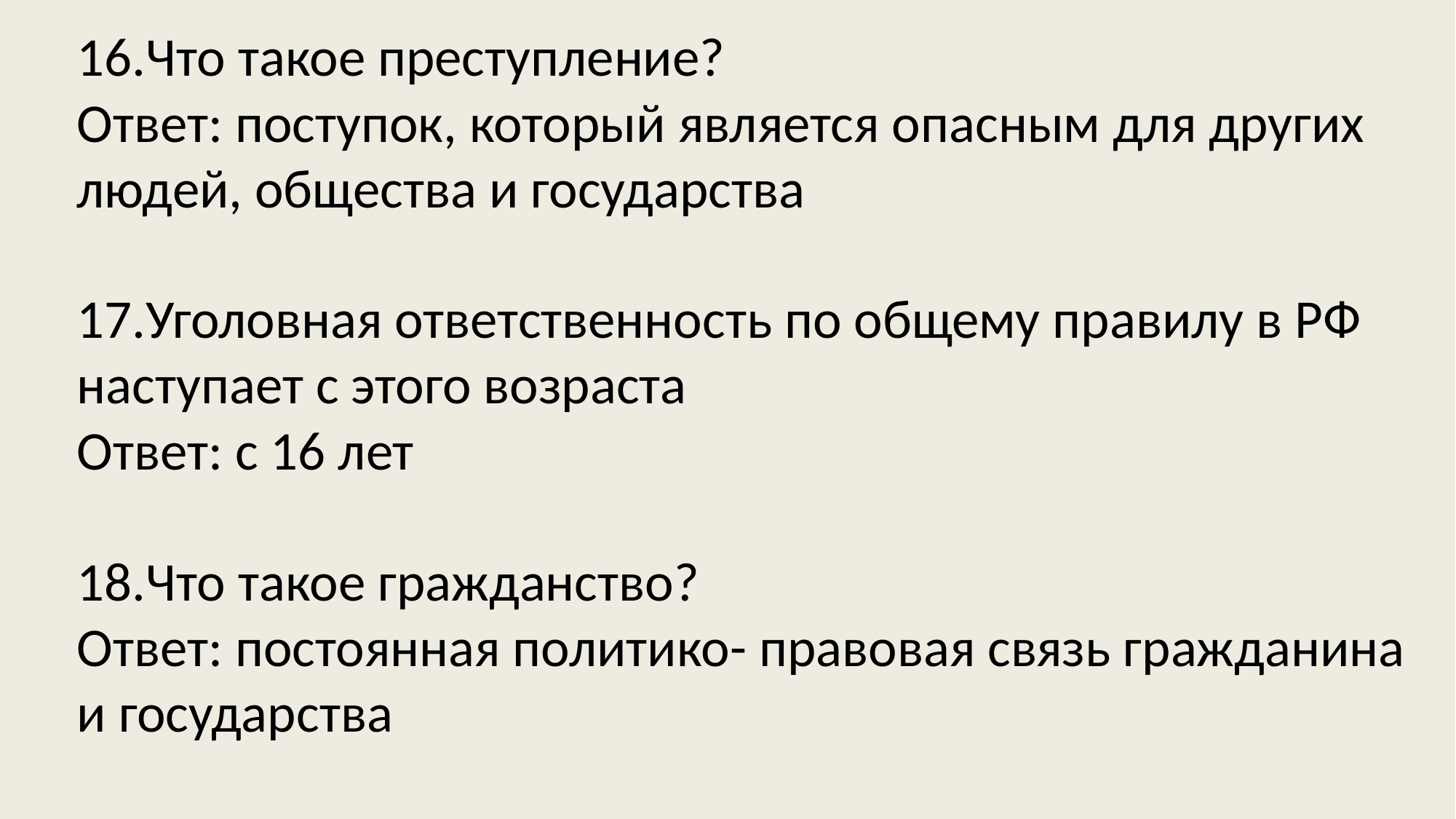

16.Что такое преступление?
Ответ: поступок, который является опасным для других людей, общества и государства

17.Уголовная ответственность по общему правилу в РФ наступает с этого возраста
Ответ: с 16 лет

18.Что такое гражданство?
Ответ: постоянная политико- правовая связь гражданина и государства